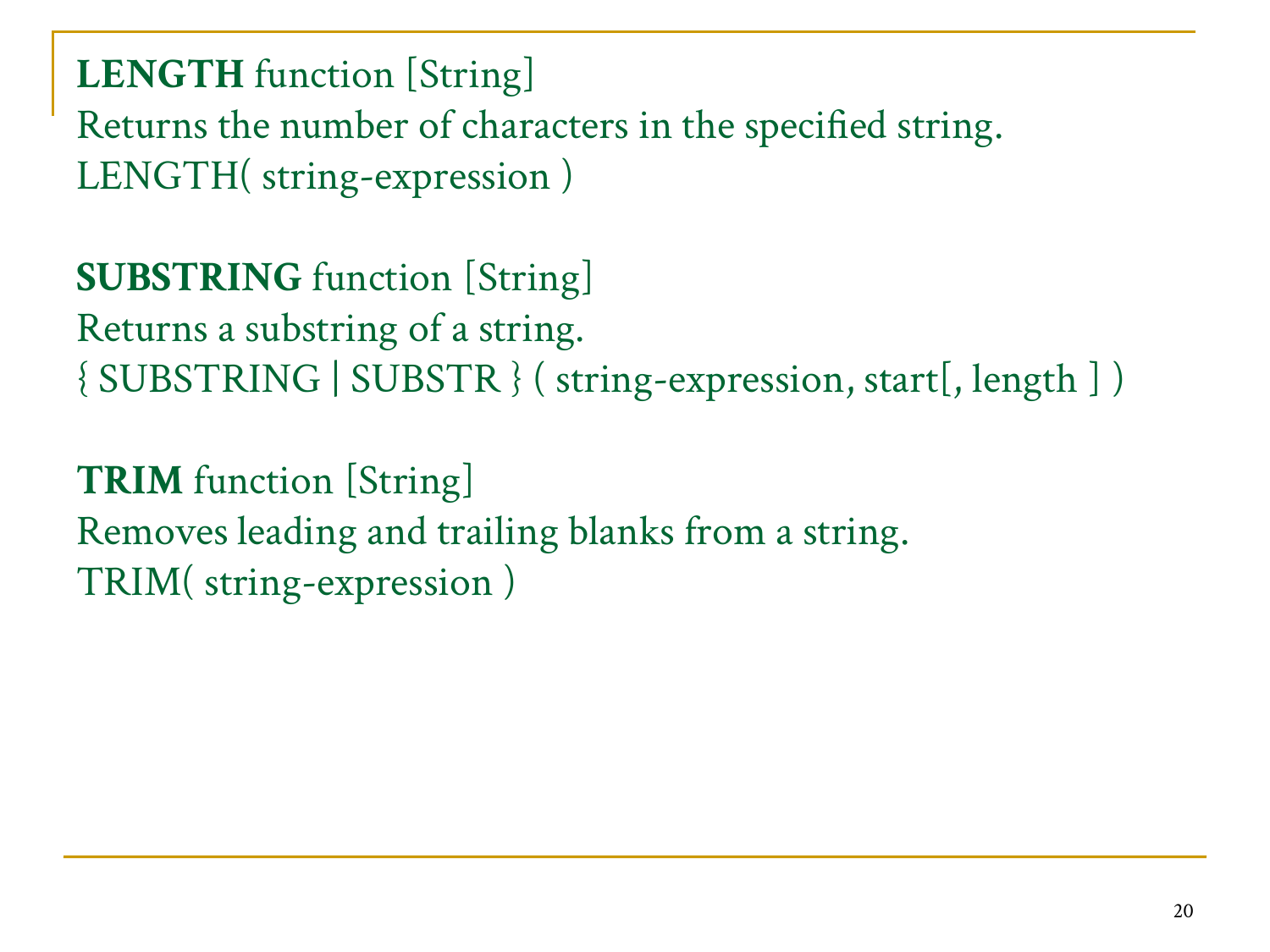

# LENGTH function [String] Returns the number of characters in the specified string. LENGTH( string-expression ) SUBSTRING function [String] Returns a substring of a string. { SUBSTRING | SUBSTR } ( string-expression, start[, length ] ) TRIM function [String] Removes leading and trailing blanks from a string. TRIM( string-expression )
20